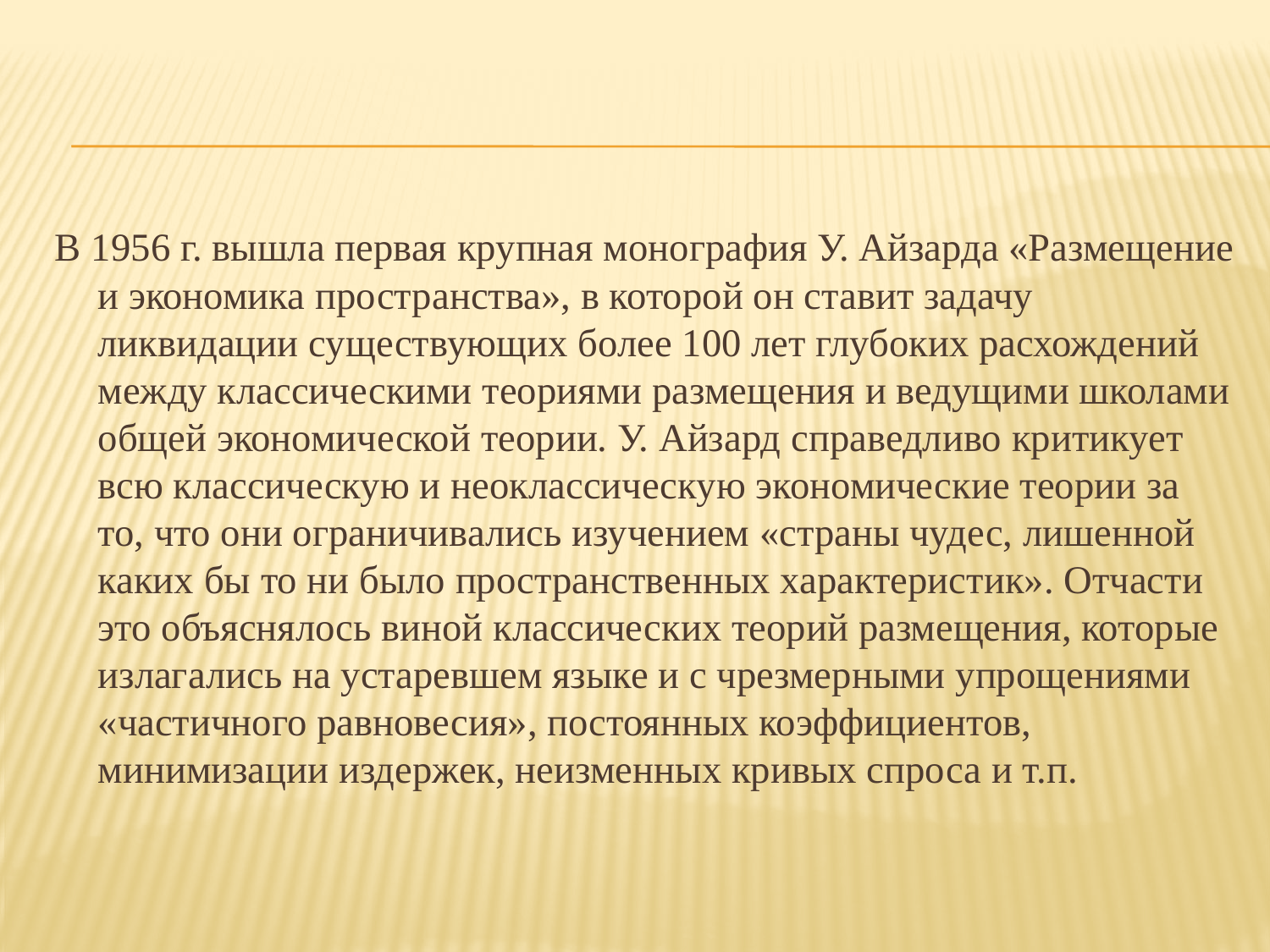

В 1956 г. вышла первая крупная монография У. Айзарда «Размещение и экономика пространства», в которой он ставит задачу ликвидации сущест­вующих более 100 лет глубоких расхождений между классическими теориями размещения и ведущими школами общей экономической теории. У. Айзард справедливо критикует всю классическую и неоклассическую экономические теории за то, что они ограничивались изучением «страны чудес, лишенной каких бы то ни было пространственных характеристик». Отчасти это объяснялось виной классических теорий размещения, которые излагались на устаревшем языке и с чрезмерными упрощениями «частичного равновесия», постоянных коэффициентов, минимизации издержек, неизменных кривых спроса и т.п.